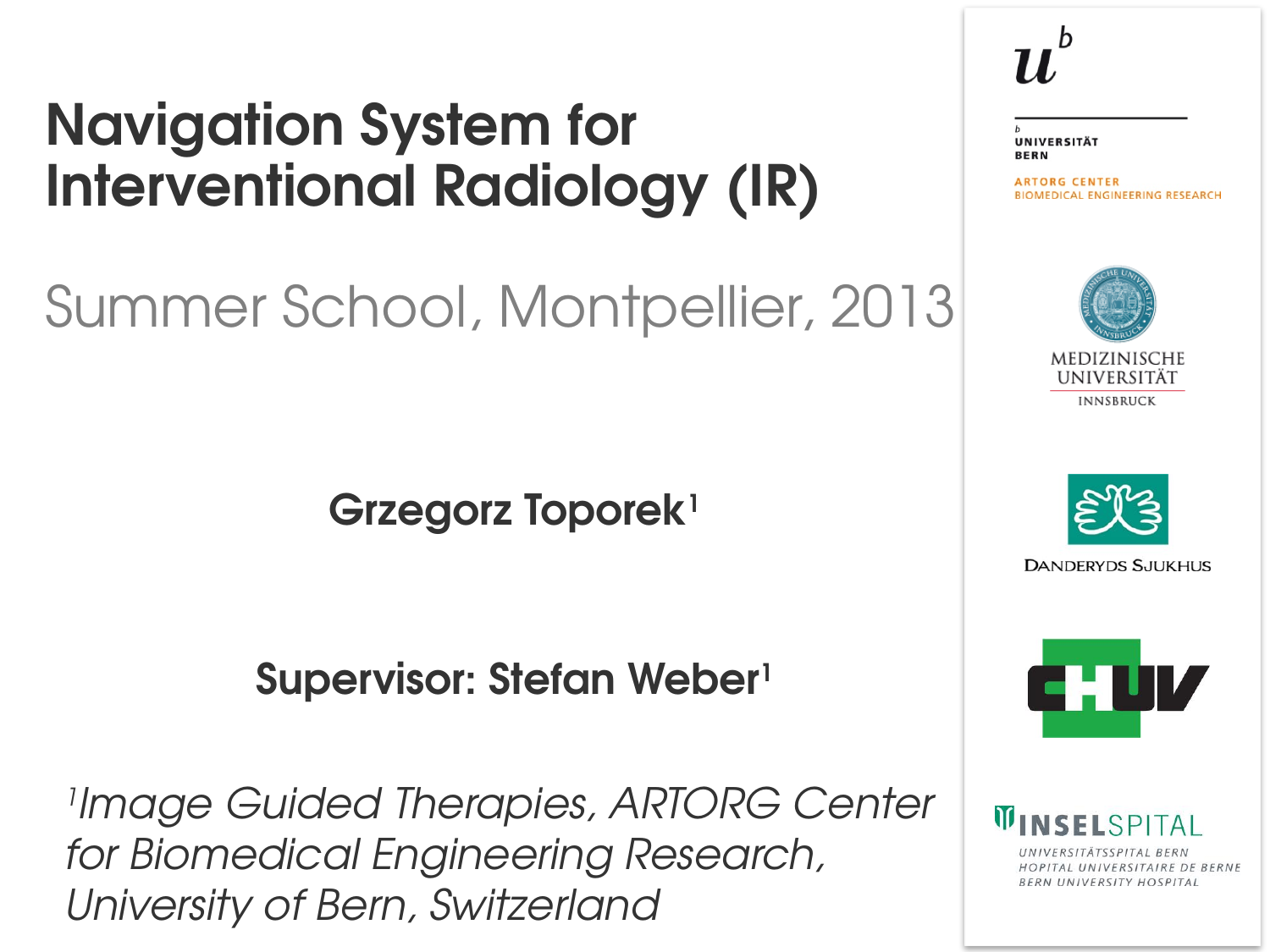

# Navigation System for Interventional Radiology (IR) Summer School, Montpellier, 2013
Grzegorz Toporek1

Supervisor: Stefan Weber1

1Image Guided Therapies, ARTORG Center for Biomedical Engineering Research, University of Bern, Switzerland